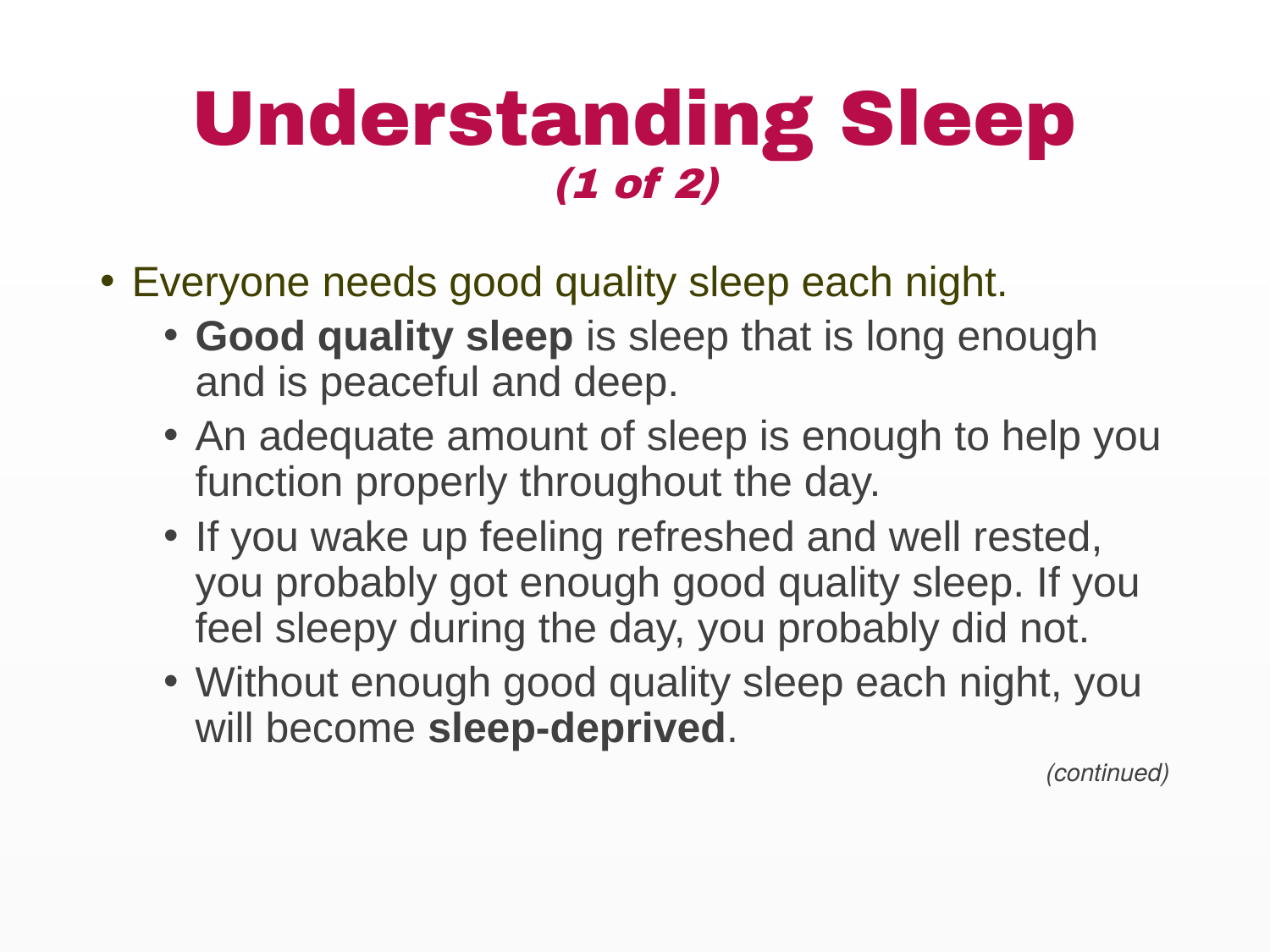

# Understanding Sleep (1 of 2)
Everyone needs good quality sleep each night.
Good quality sleep is sleep that is long enough and is peaceful and deep.
An adequate amount of sleep is enough to help you function properly throughout the day.
If you wake up feeling refreshed and well rested, you probably got enough good quality sleep. If you feel sleepy during the day, you probably did not.
Without enough good quality sleep each night, you will become sleep-deprived.
(continued)